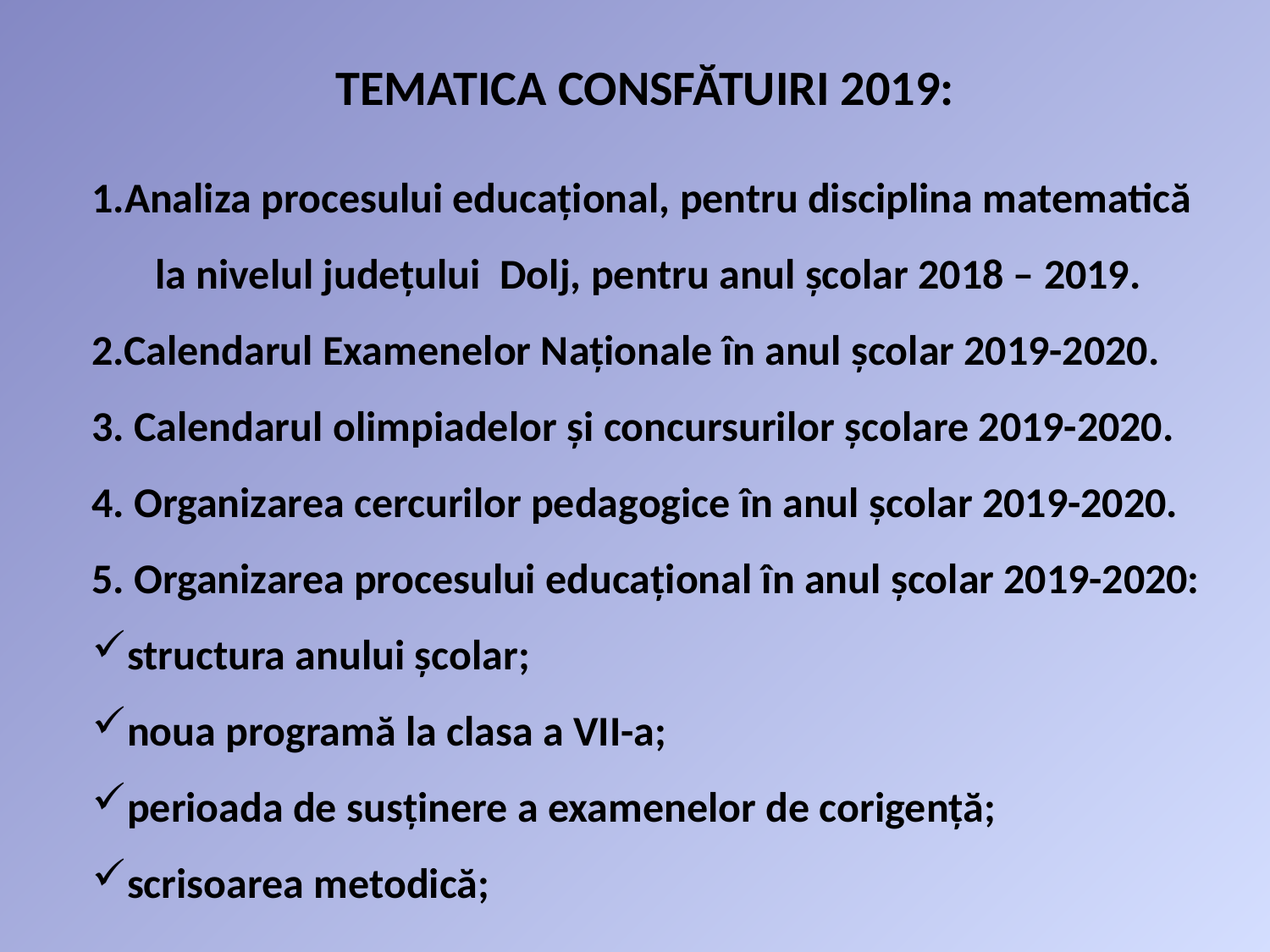

TEMATICA CONSFĂTUIRI 2019:

1.Analiza procesului educaţional, pentru disciplina matematică la nivelul judeţului  Dolj, pentru anul şcolar 2018 – 2019.
2.Calendarul Examenelor Naționale în anul școlar 2019-2020.
3. Calendarul olimpiadelor și concursurilor școlare 2019-2020.
4. Organizarea cercurilor pedagogice în anul școlar 2019-2020.
5. Organizarea procesului educațional în anul școlar 2019-2020:
structura anului școlar;
noua programă la clasa a VII-a;
perioada de susținere a examenelor de corigență;
scrisoarea metodică;